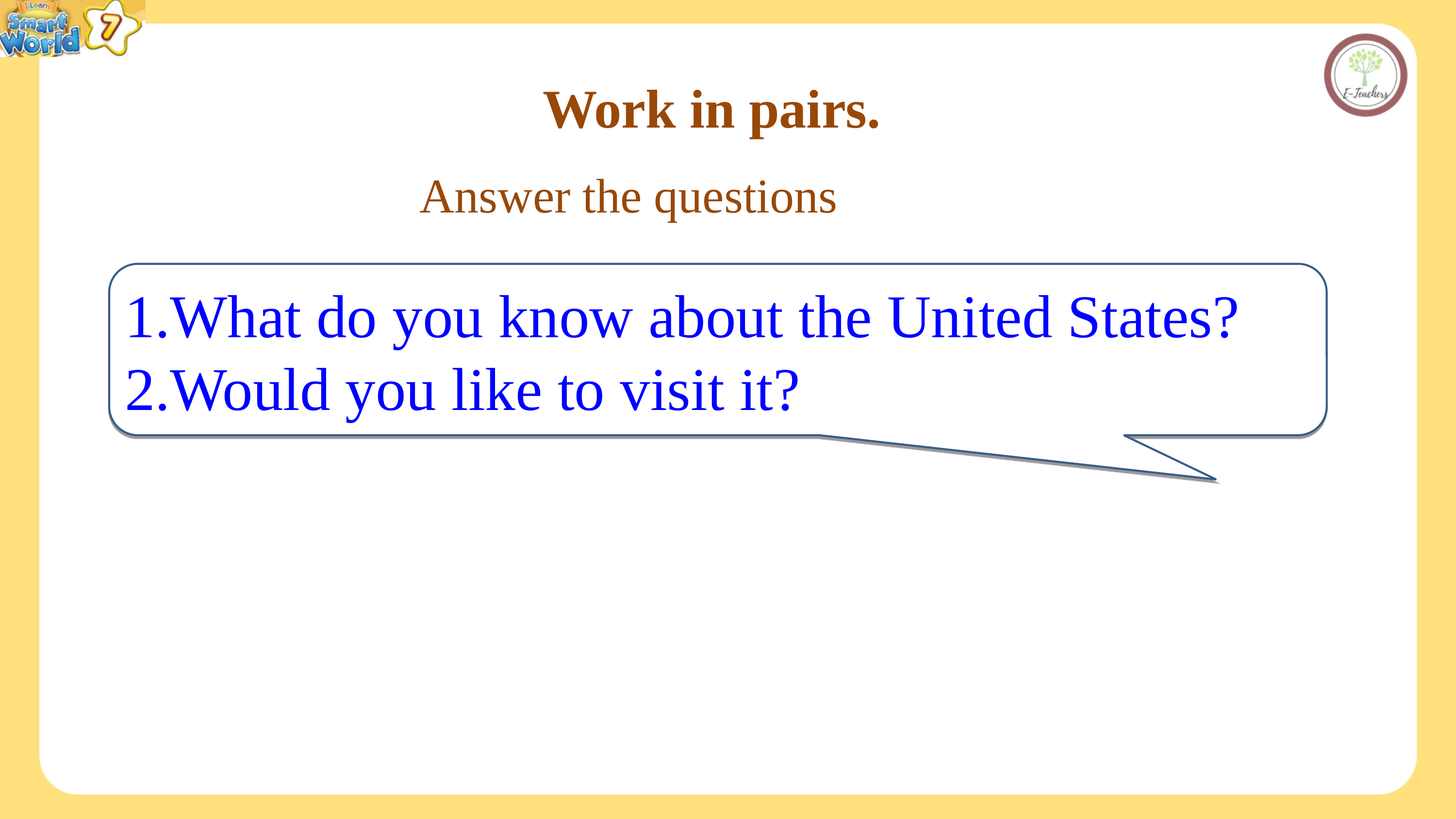

Work in pairs.
Answer the questions
What do you know about the United States?
Would you like to visit it?